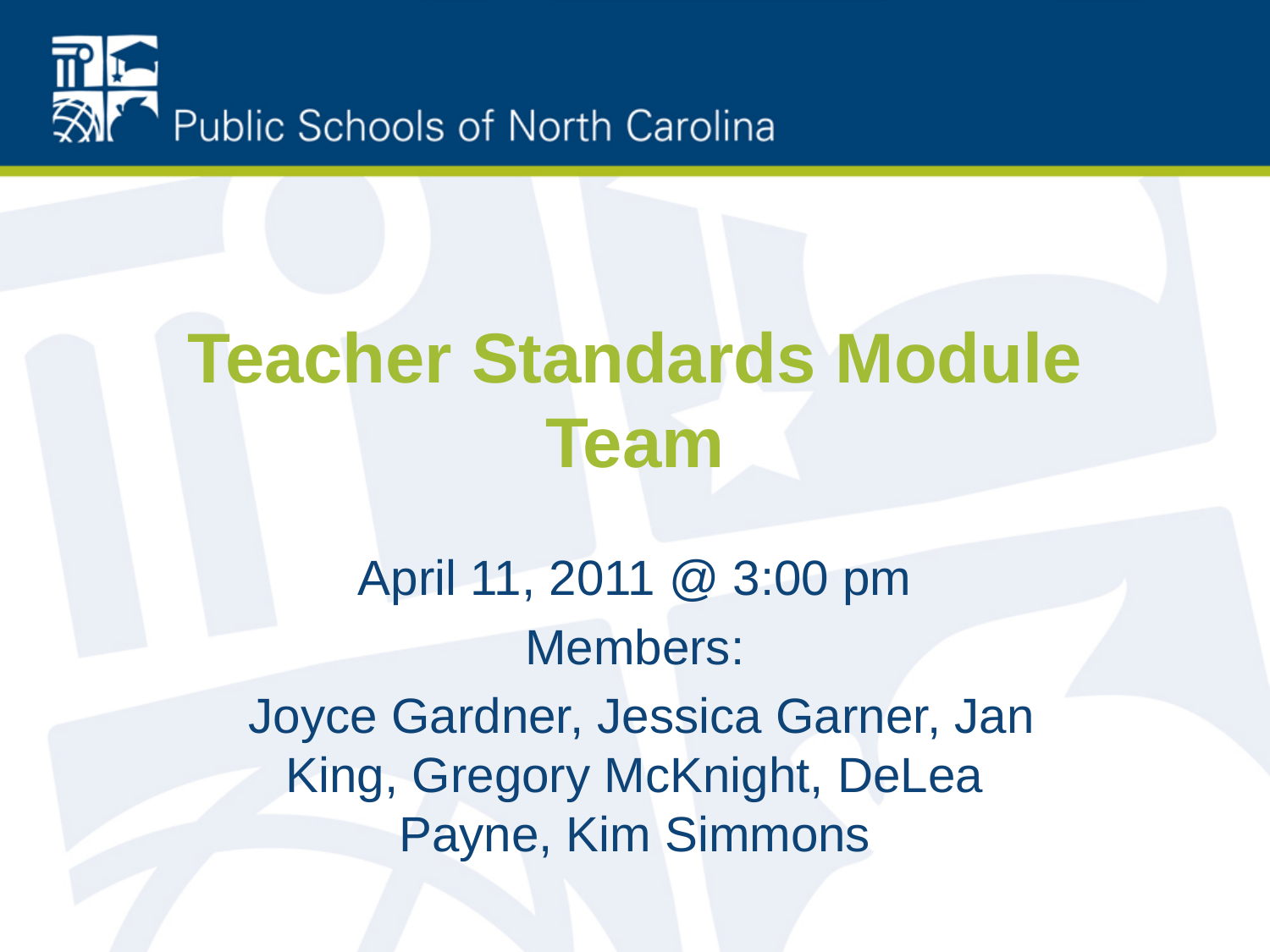

# Teacher Standards Module Team
April 11, 2011 @ 3:00 pm
Members:
 Joyce Gardner, Jessica Garner, Jan King, Gregory McKnight, DeLea Payne, Kim Simmons